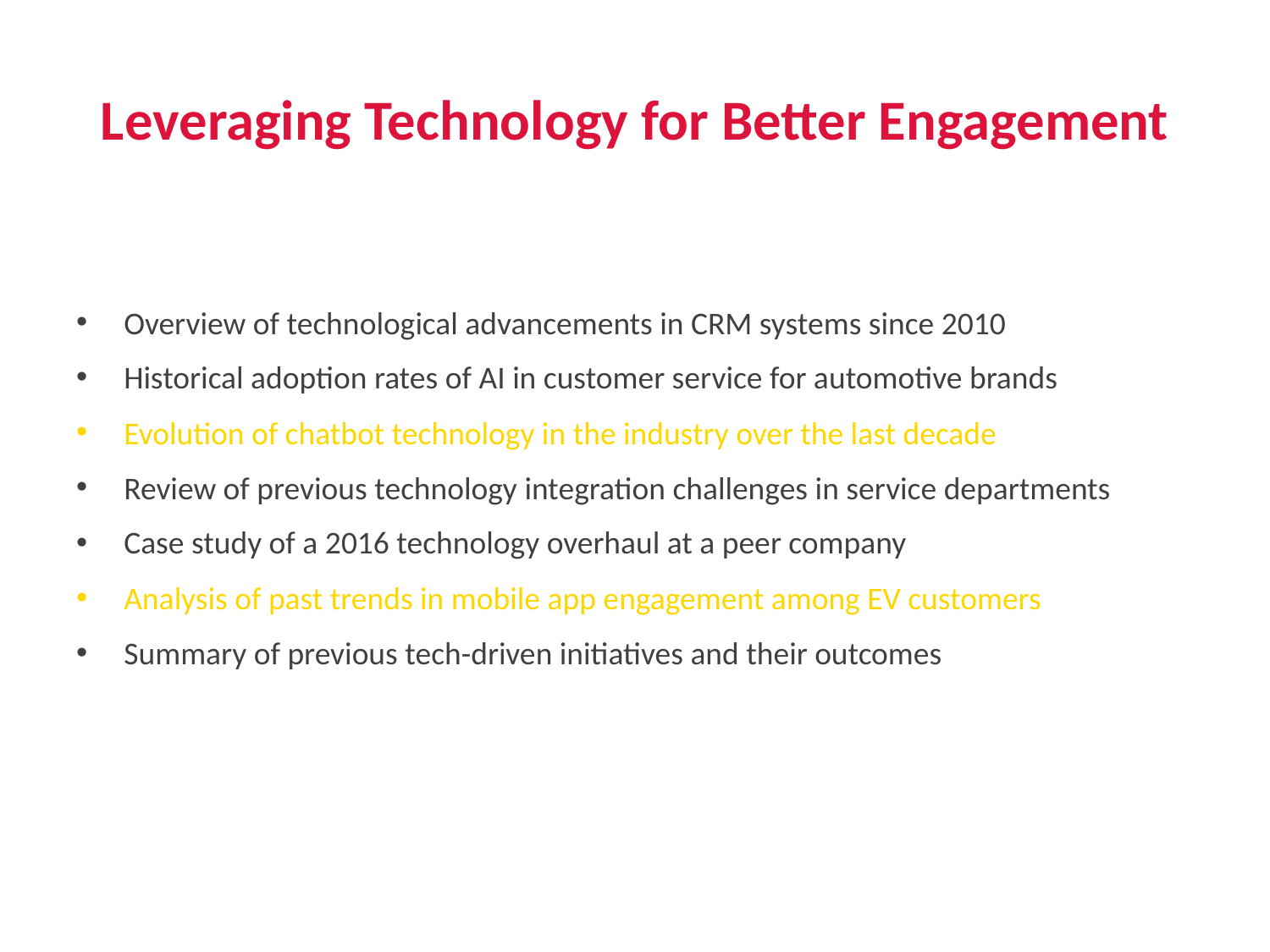

# Leveraging Technology for Better Engagement

Overview of technological advancements in CRM systems since 2010
Historical adoption rates of AI in customer service for automotive brands
Evolution of chatbot technology in the industry over the last decade
Review of previous technology integration challenges in service departments
Case study of a 2016 technology overhaul at a peer company
Analysis of past trends in mobile app engagement among EV customers
Summary of previous tech-driven initiatives and their outcomes